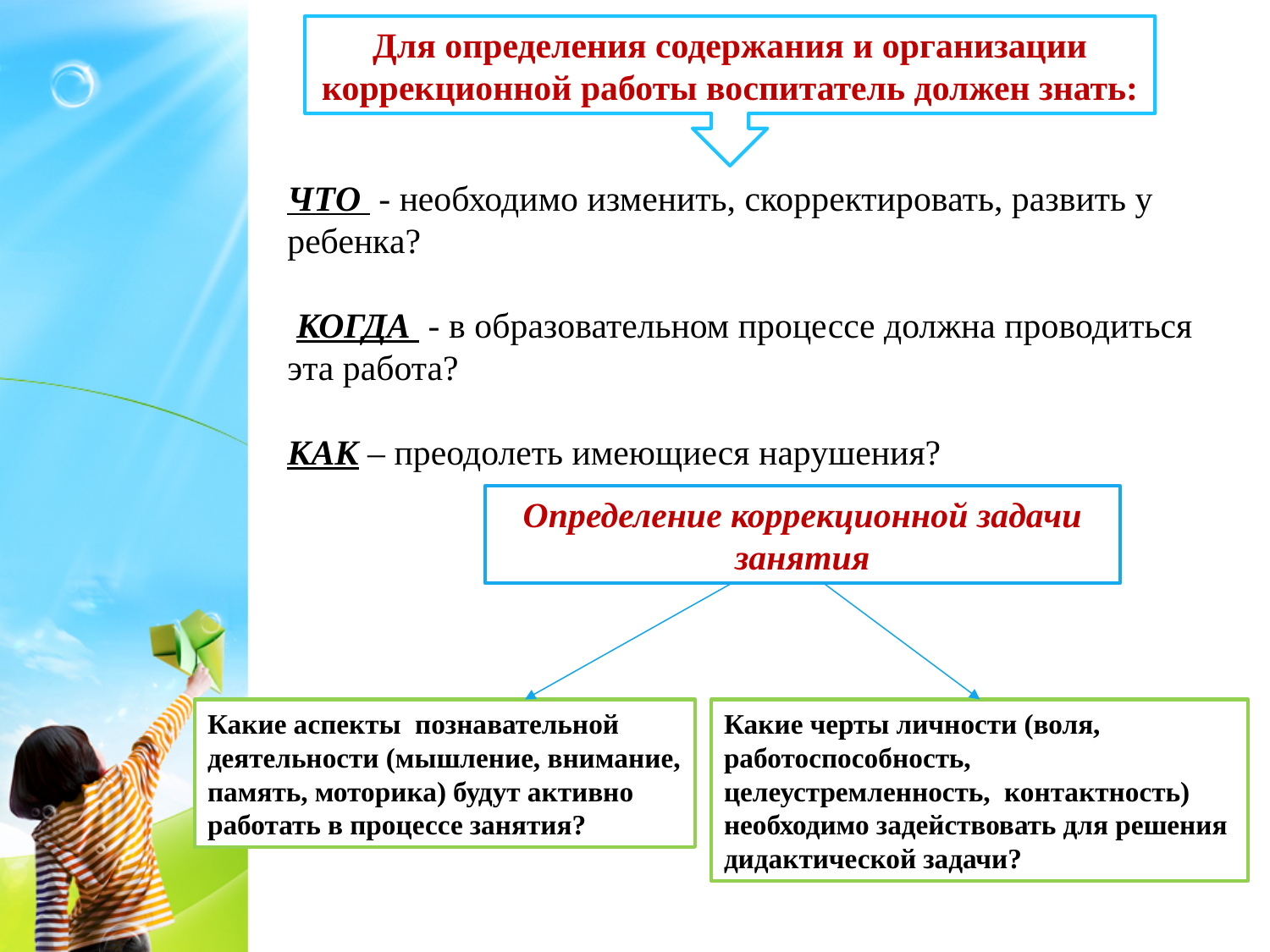

Для определения содержания и организации коррекционной работы воспитатель должен знать:
ЧТО  - необходимо изменить, скорректировать, развить у ребенка?
 КОГДА  - в образовательном процессе должна проводиться эта работа?
КАК – преодолеть имеющиеся нарушения?
Определение коррекционной задачи занятия
Какие аспекты  познавательной деятельности (мышление, внимание, память, моторика) будут активно работать в процессе занятия?
Какие черты личности (воля, работоспособность, целеустремленность,  контактность) необходимо задействовать для решения дидактической задачи?